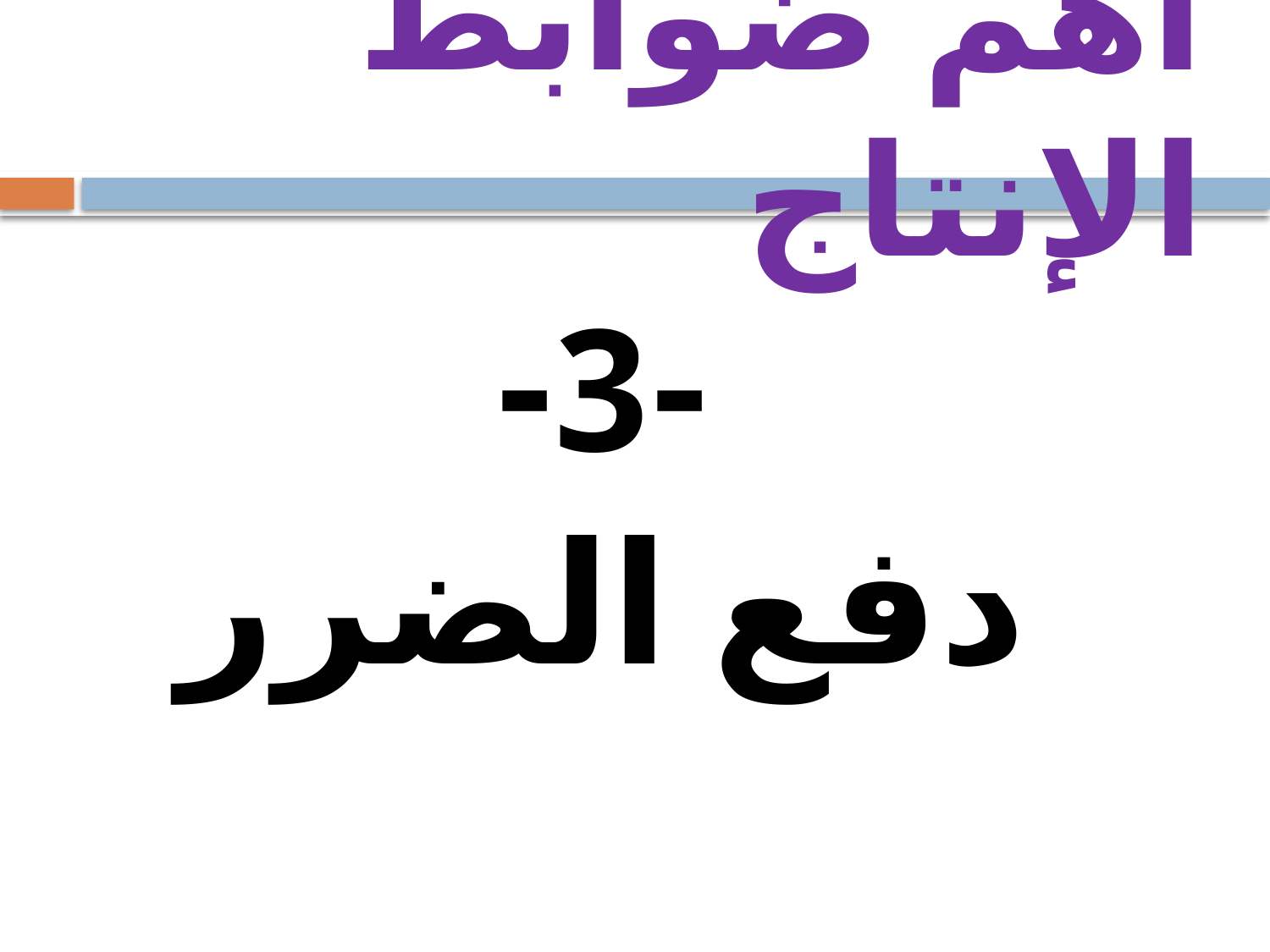

# أهم ضوابط الإنتاج
-3-
دفع الضرر